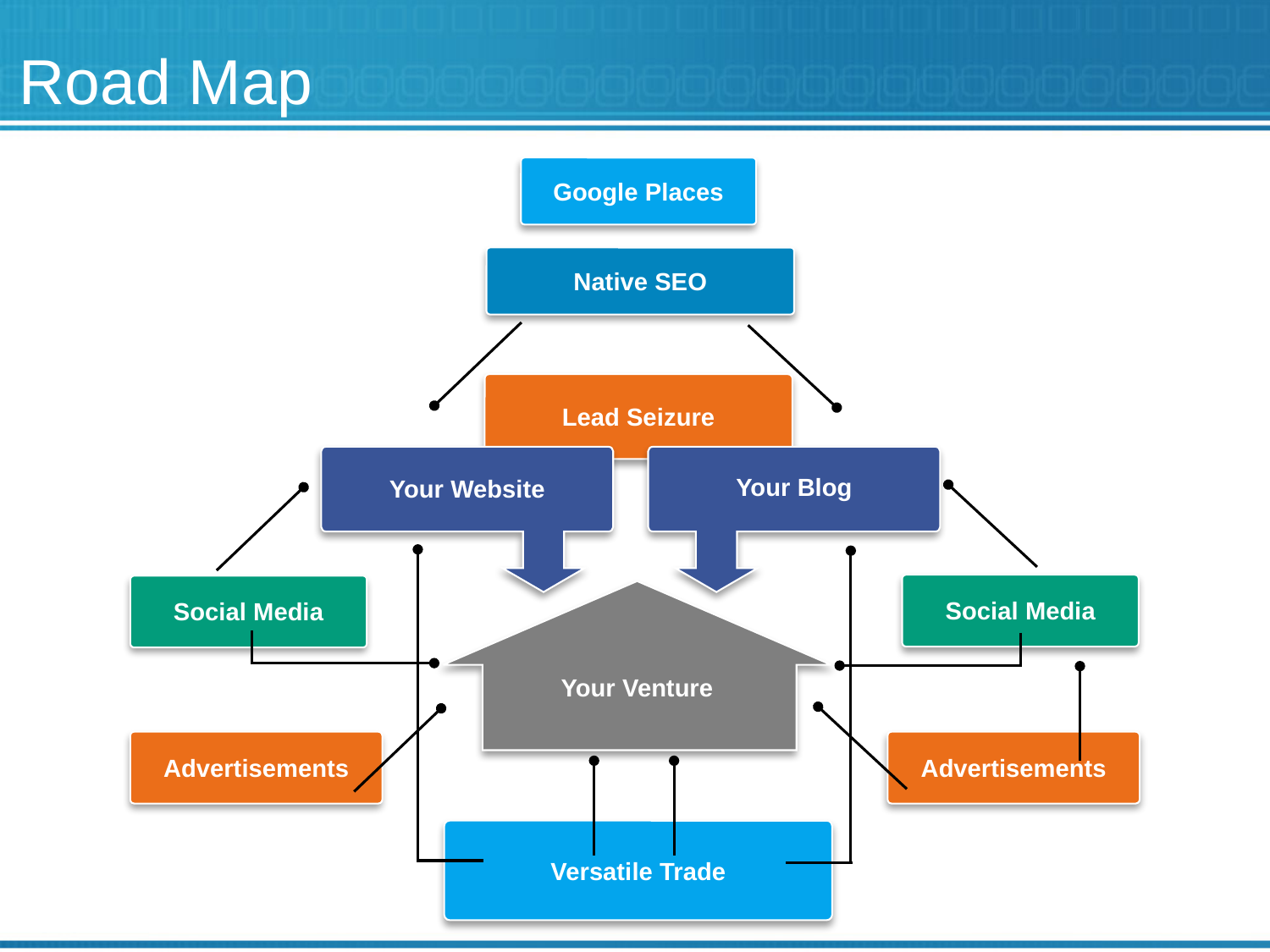

Road Map

Google Places
Native SEO
Lead Seizure
Your Blog
Your Website
Social Media
Social Media
Your Venture
Advertisements
Advertisements
Versatile Trade